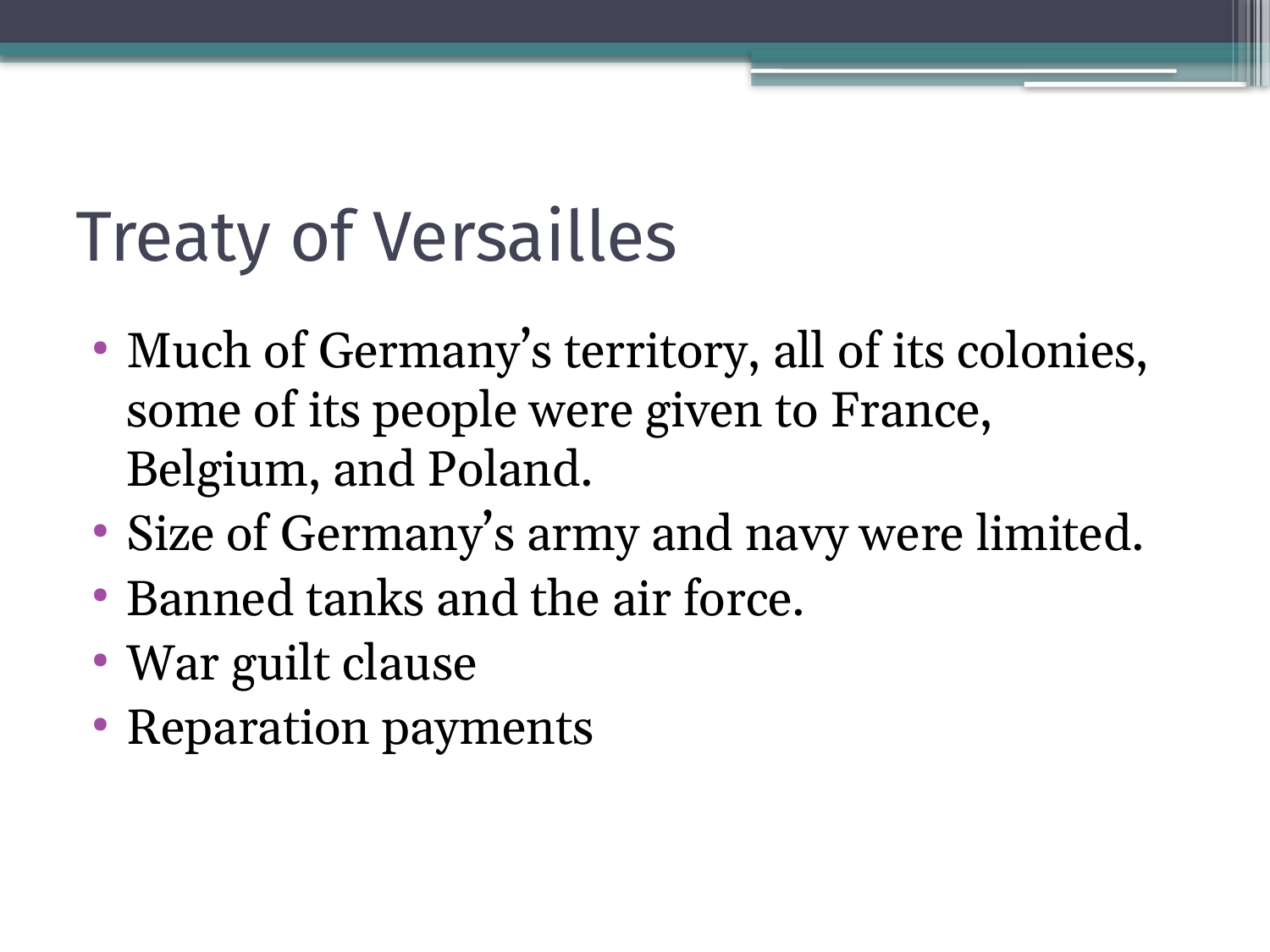

# Treaty of Versailles
Much of Germany’s territory, all of its colonies, some of its people were given to France, Belgium, and Poland.
Size of Germany’s army and navy were limited.
Banned tanks and the air force.
War guilt clause
Reparation payments